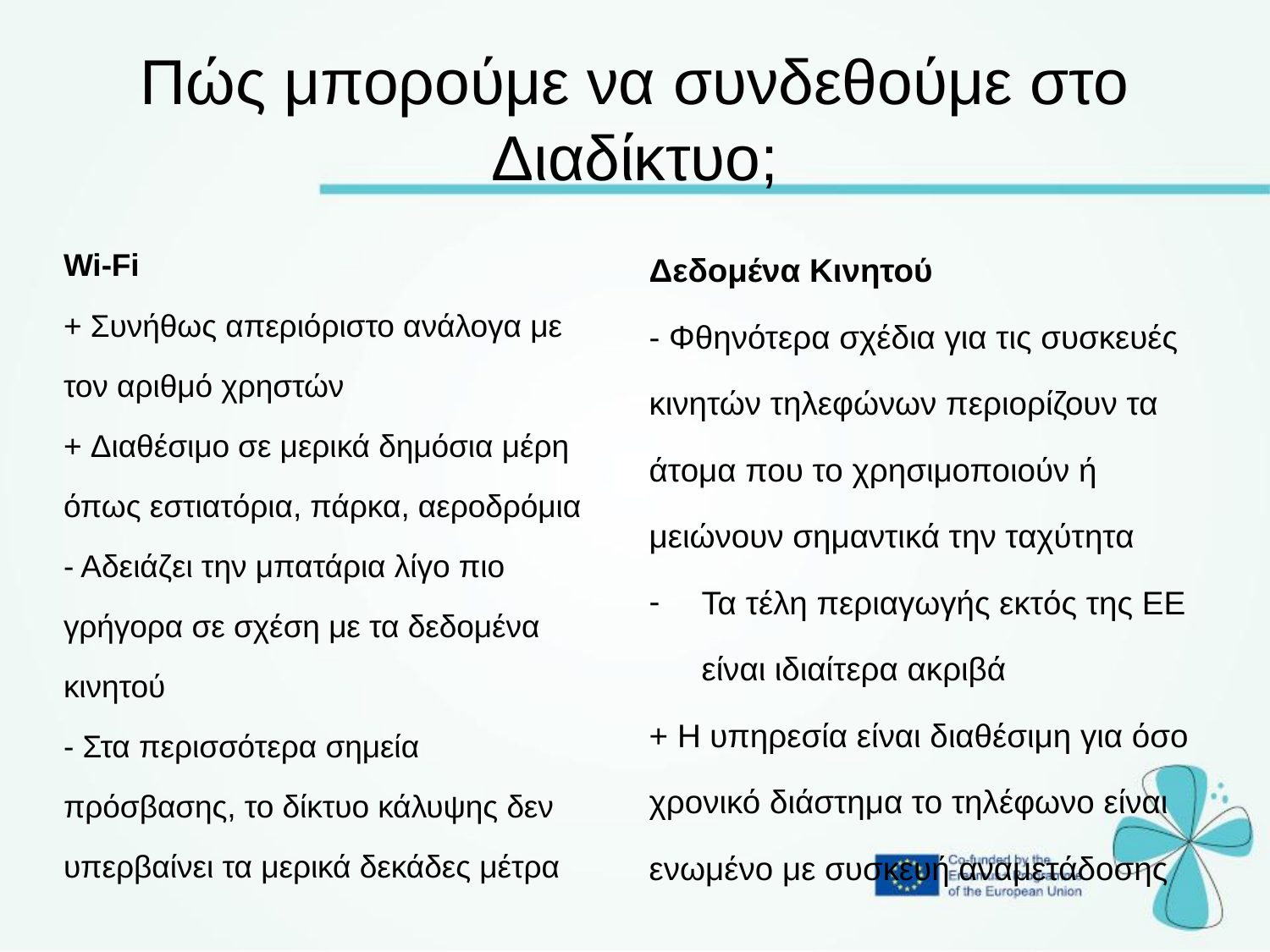

Πώς μπορούμε να συνδεθούμε στο Διαδίκτυο;

Wi-Fi
+ Συνήθως απεριόριστο ανάλογα με τον αριθμό χρηστών
+ Διαθέσιμο σε μερικά δημόσια μέρη όπως εστιατόρια, πάρκα, αεροδρόμια
- Αδειάζει την μπατάρια λίγο πιο γρήγορα σε σχέση με τα δεδομένα κινητού
- Στα περισσότερα σημεία πρόσβασης, το δίκτυο κάλυψης δεν υπερβαίνει τα μερικά δεκάδες μέτρα
Δεδομένα Κινητού
- Φθηνότερα σχέδια για τις συσκευές κινητών τηλεφώνων περιορίζουν τα άτομα που το χρησιμοποιούν ή μειώνουν σημαντικά την ταχύτητα
Τα τέλη περιαγωγής εκτός της ΕΕ είναι ιδιαίτερα ακριβά
+ Η υπηρεσία είναι διαθέσιμη για όσο χρονικό διάστημα το τηλέφωνο είναι ενωμένο με συσκευή αναμετάδοσης